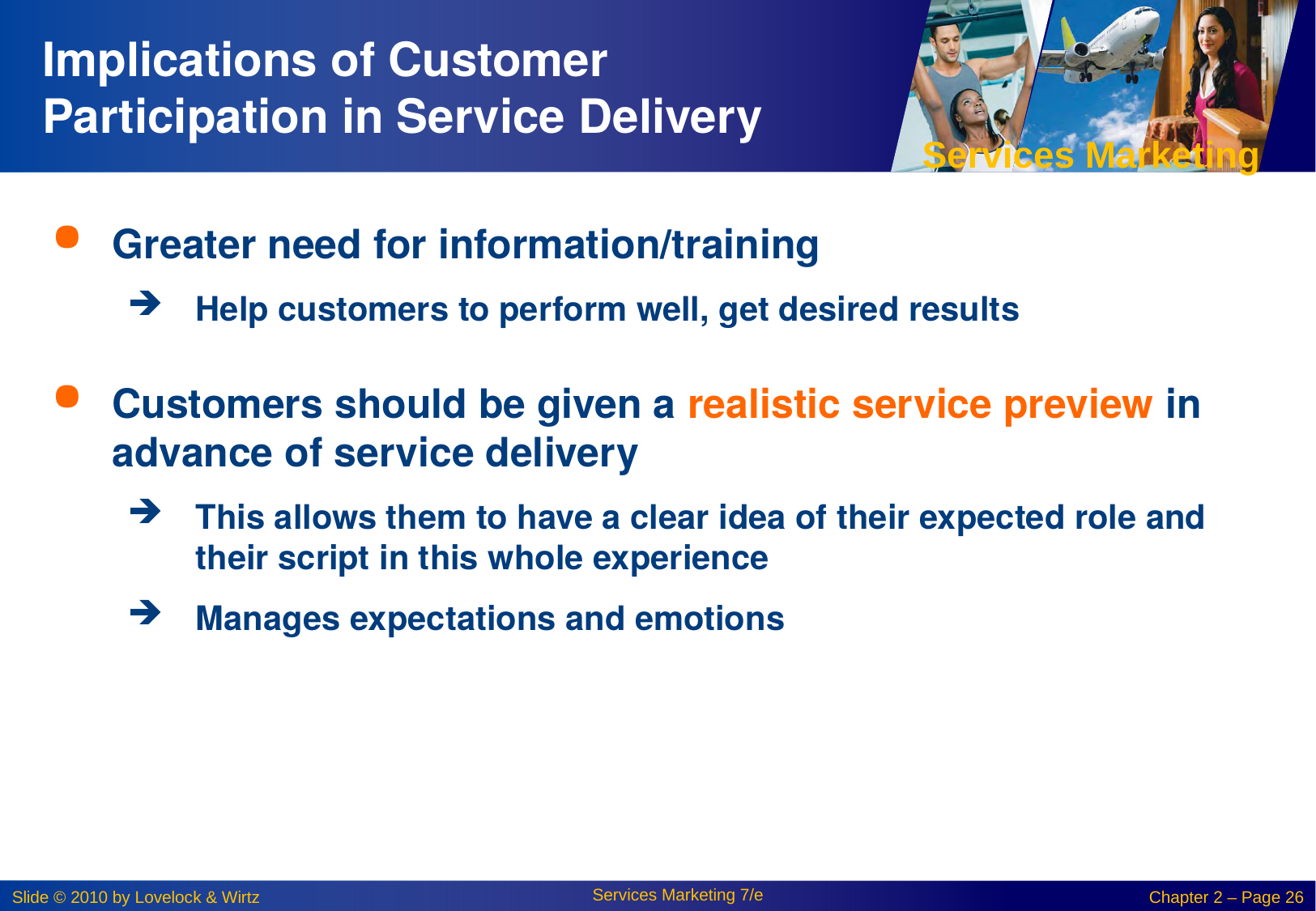

# Implications of Customer Participation in Service Delivery
Greater need for information/training
Help customers to perform well, get desired results
Customers should be given a realistic service preview in advance of service delivery
This allows them to have a clear idea of their expected role and their script in this whole experience
Manages expectations and emotions